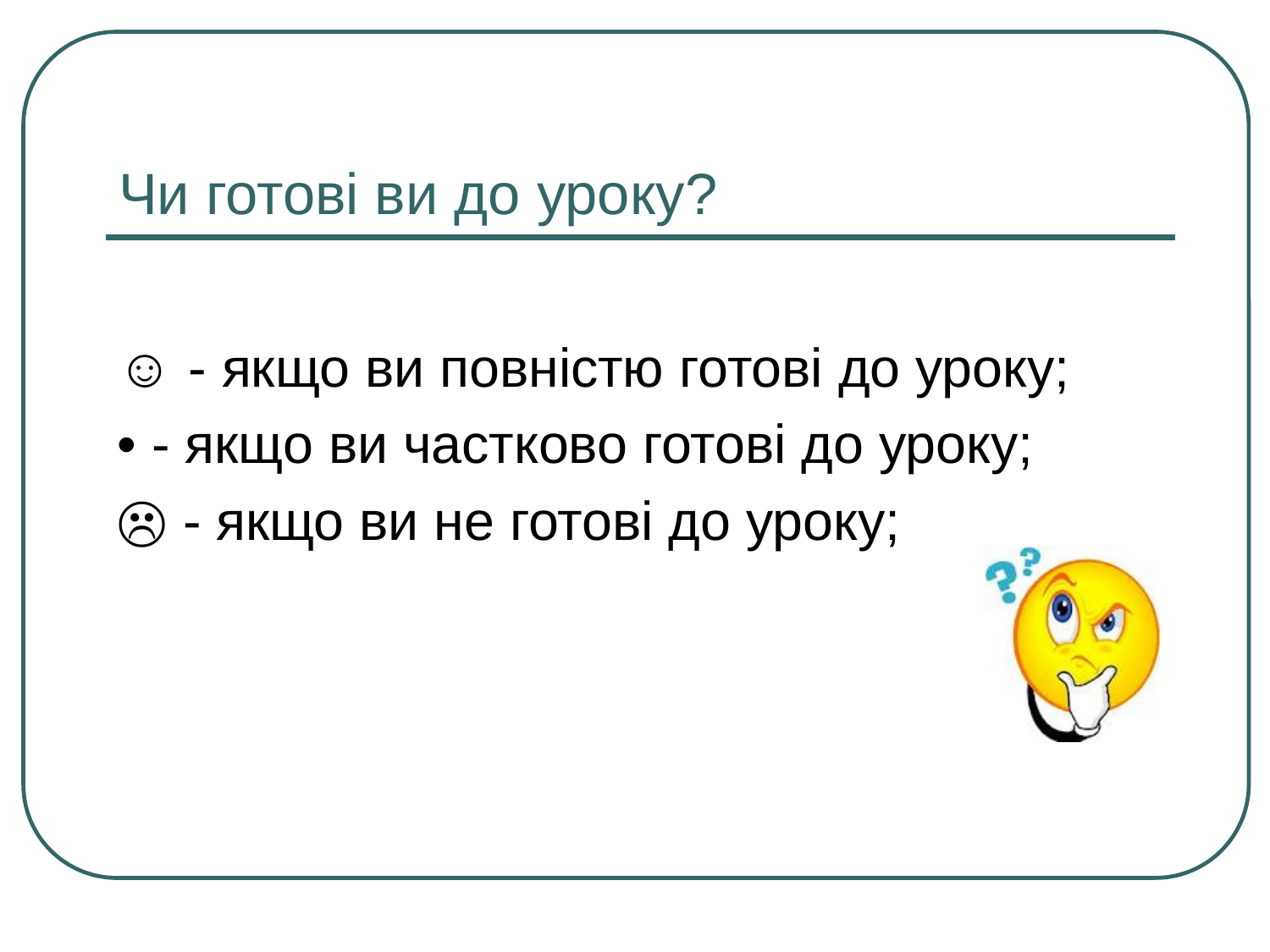

# Чи готові ви до уроку?
☺ - якщо ви повністю готові до уроку;
• - якщо ви частково готові до уроку;
☹ - якщо ви не готові до уроку;